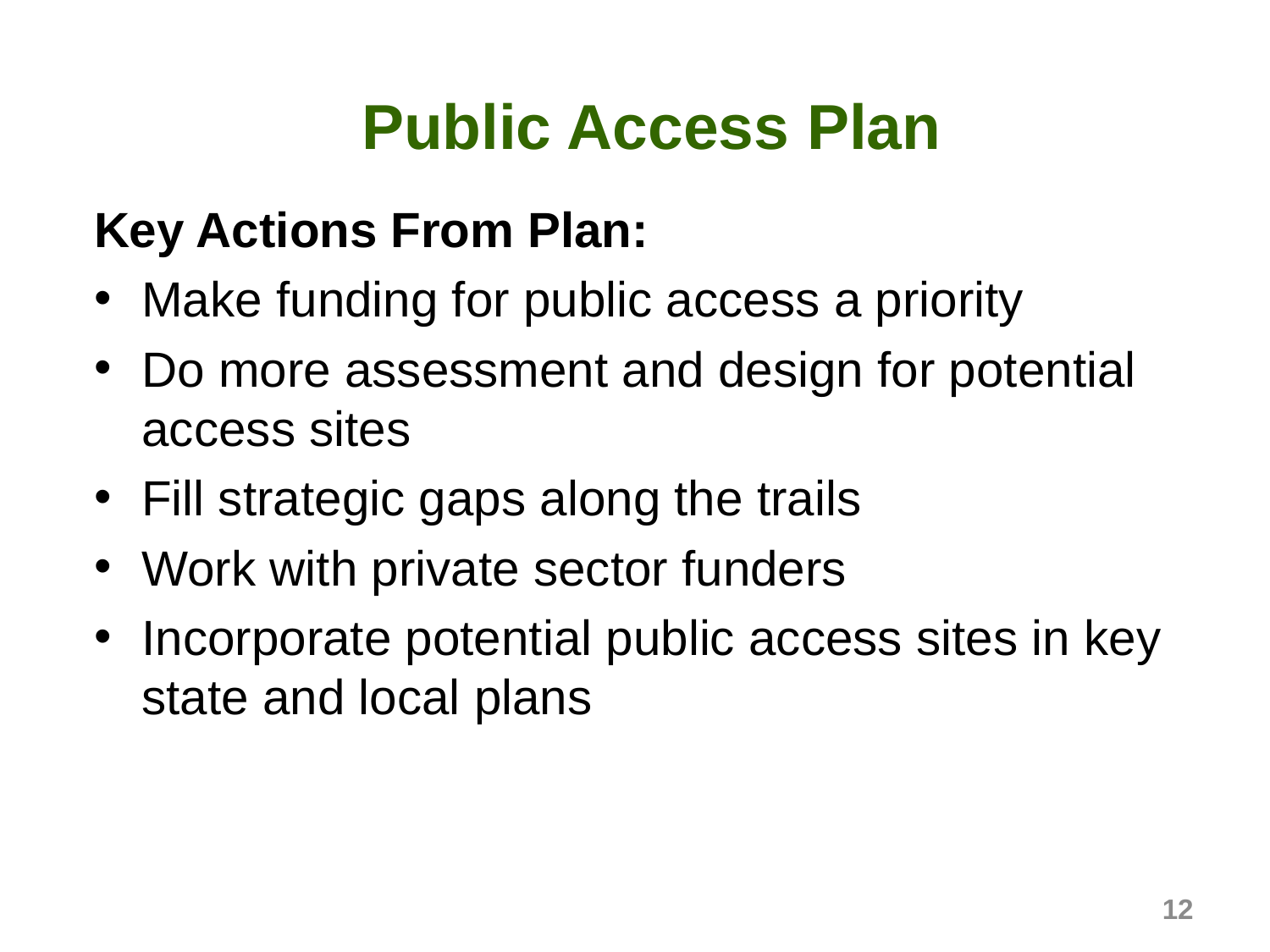

Public Access Plan
Key Actions From Plan:
Make funding for public access a priority
Do more assessment and design for potential access sites
Fill strategic gaps along the trails
Work with private sector funders
Incorporate potential public access sites in key state and local plans
12